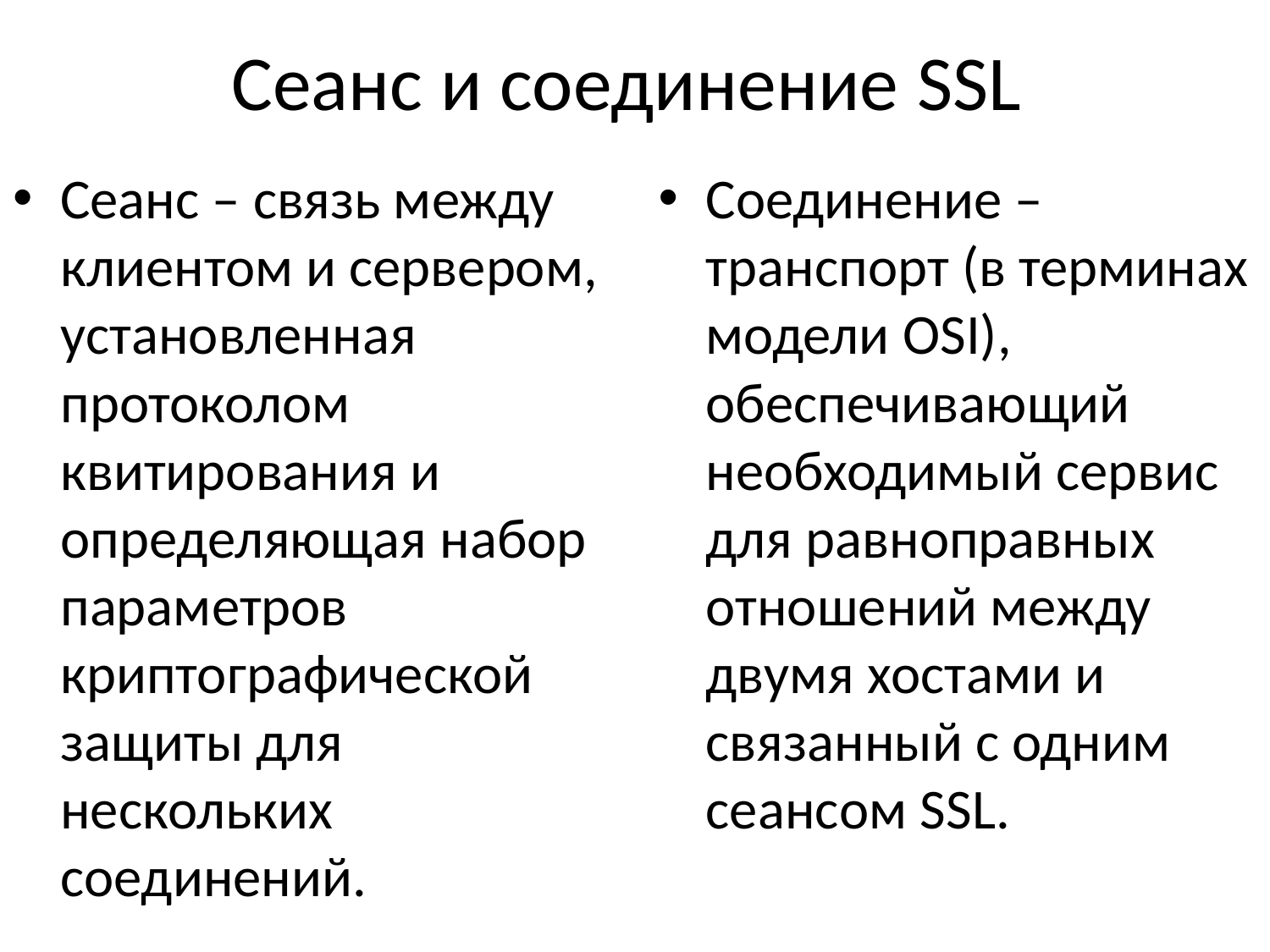

# Сеанс и соединение SSL
Сеанс – связь между клиентом и сервером, установленная протоколом квитирования и определяющая набор параметров криптографической защиты для нескольких соединений.
Соединение – транспорт (в терминах модели OSI), обеспечивающий необходимый сервис для равноправных отношений между двумя хостами и связанный с одним сеансом SSL.